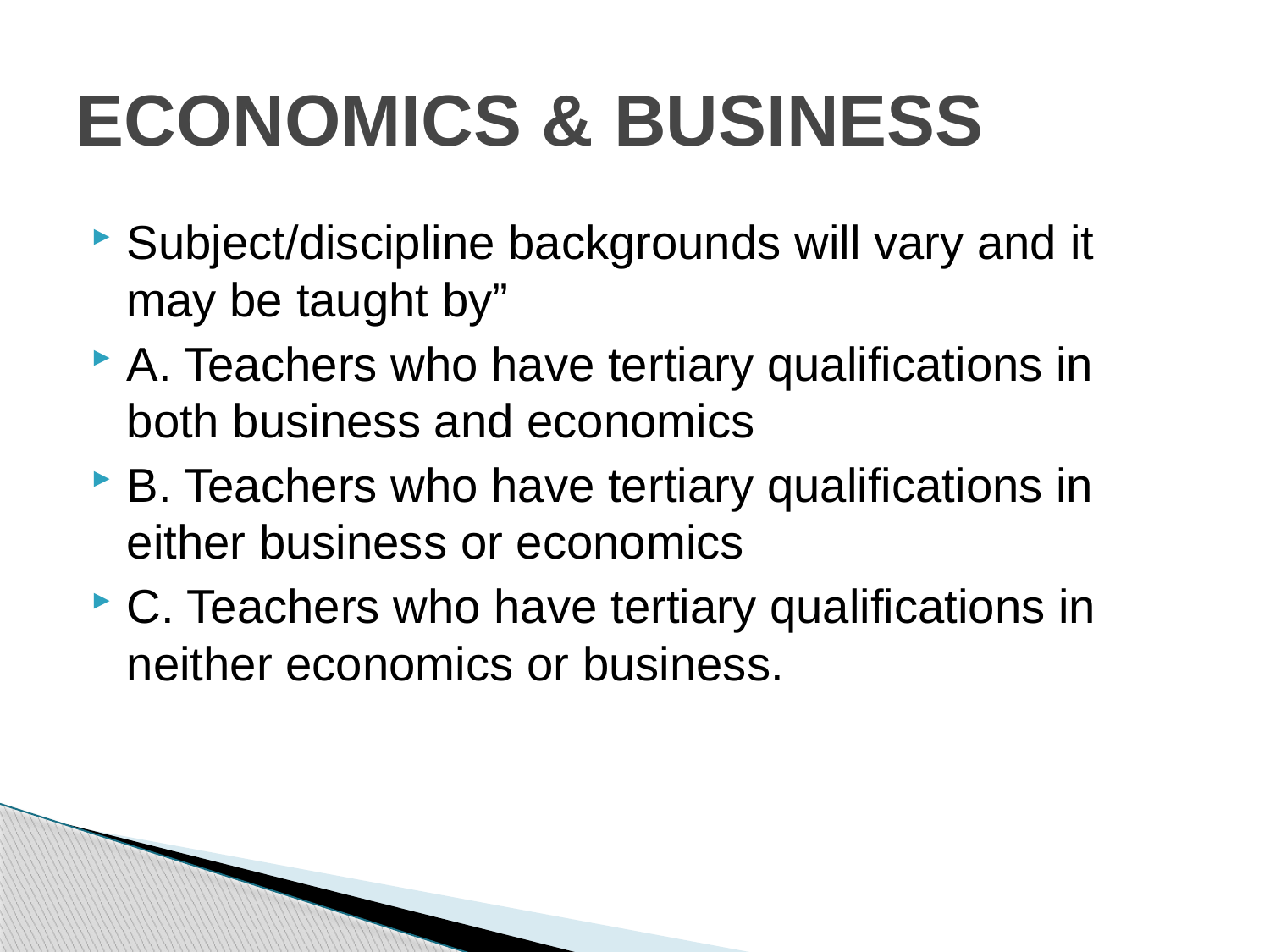

# ECONOMICS & BUSINESS
Subject/discipline backgrounds will vary and it may be taught by”
A. Teachers who have tertiary qualifications in both business and economics
B. Teachers who have tertiary qualifications in either business or economics
C. Teachers who have tertiary qualifications in neither economics or business.